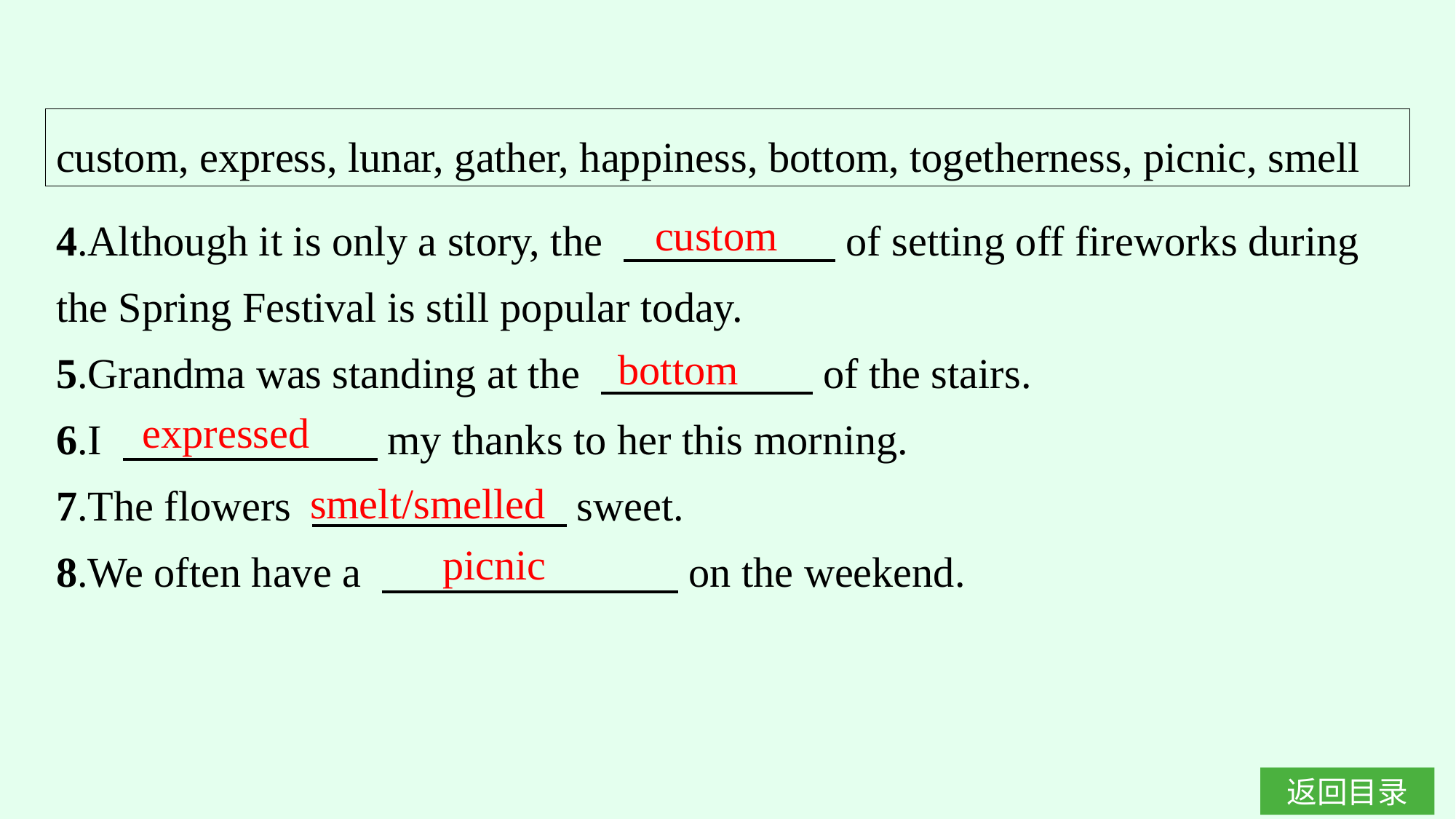

custom, express, lunar, gather, happiness, bottom, togetherness, picnic, smell
4.Although it is only a story, the 　　　　　of setting off fireworks during the Spring Festival is still popular today.
5.Grandma was standing at the 　　　　　of the stairs.
6.I 　　　　　　my thanks to her this morning.
7.The flowers 　　　　　　sweet.
8.We often have a 　　　　　　　on the weekend.
custom
bottom
expressed
smelt/smelled
picnic